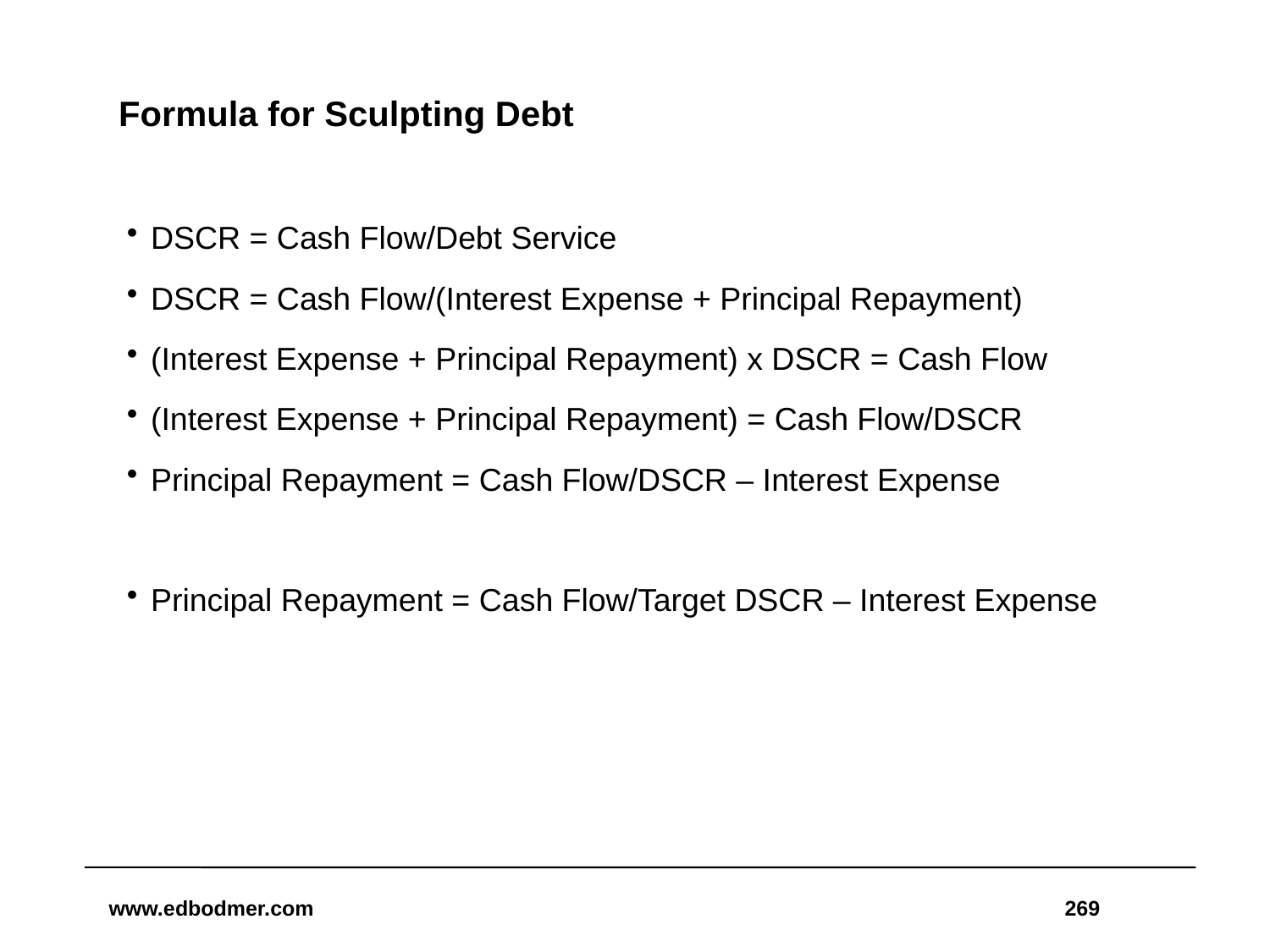

# Formula for Sculpting Debt
DSCR = Cash Flow/Debt Service
DSCR = Cash Flow/(Interest Expense + Principal Repayment)
(Interest Expense + Principal Repayment) x DSCR = Cash Flow
(Interest Expense + Principal Repayment) = Cash Flow/DSCR
Principal Repayment = Cash Flow/DSCR – Interest Expense

Principal Repayment = Cash Flow/Target DSCR – Interest Expense